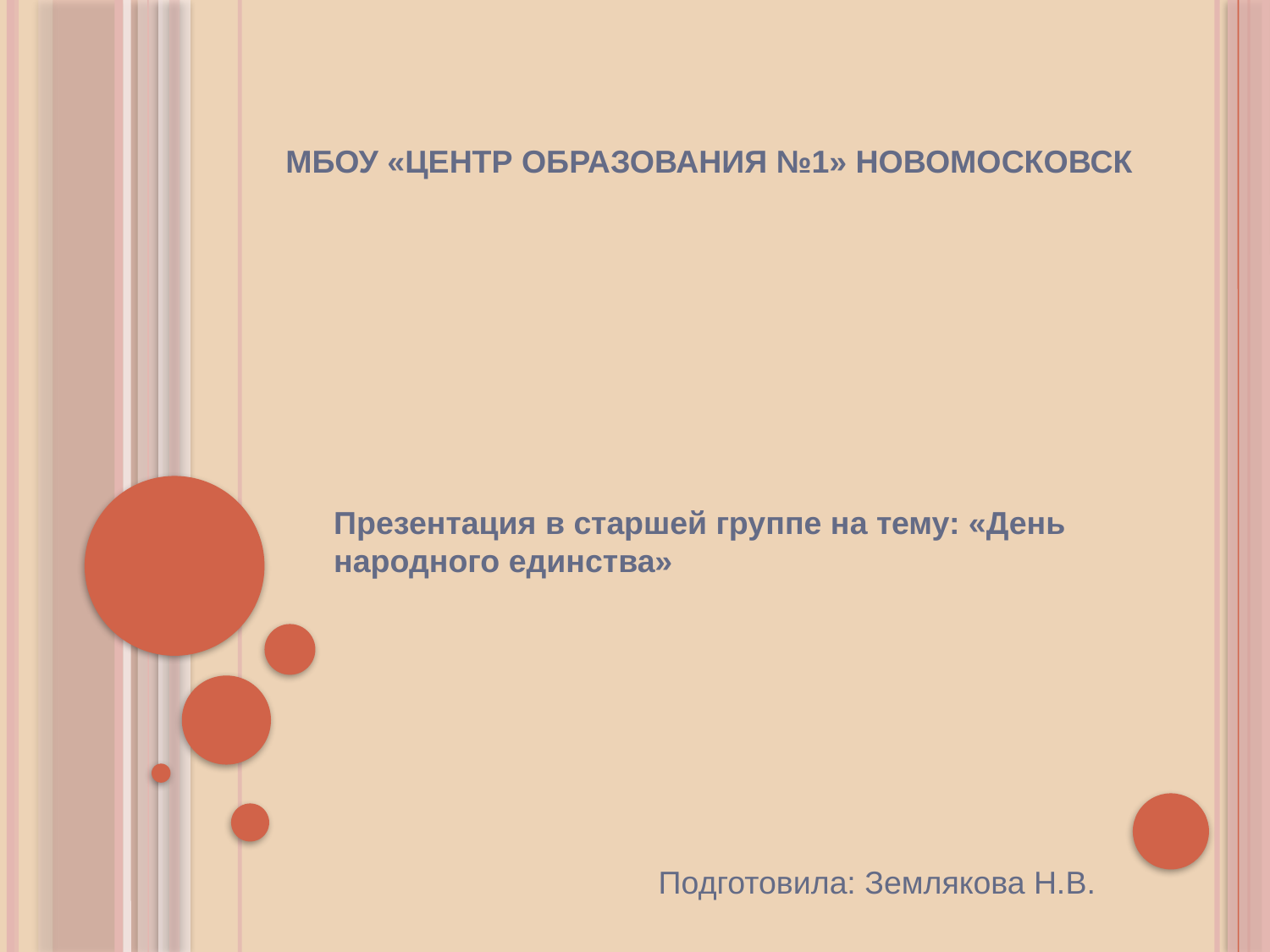

# МБОУ «Центр образования №1» Новомосковск
Презентация в старшей группе на тему: «День народного единства»
Подготовила: Землякова Н.В.